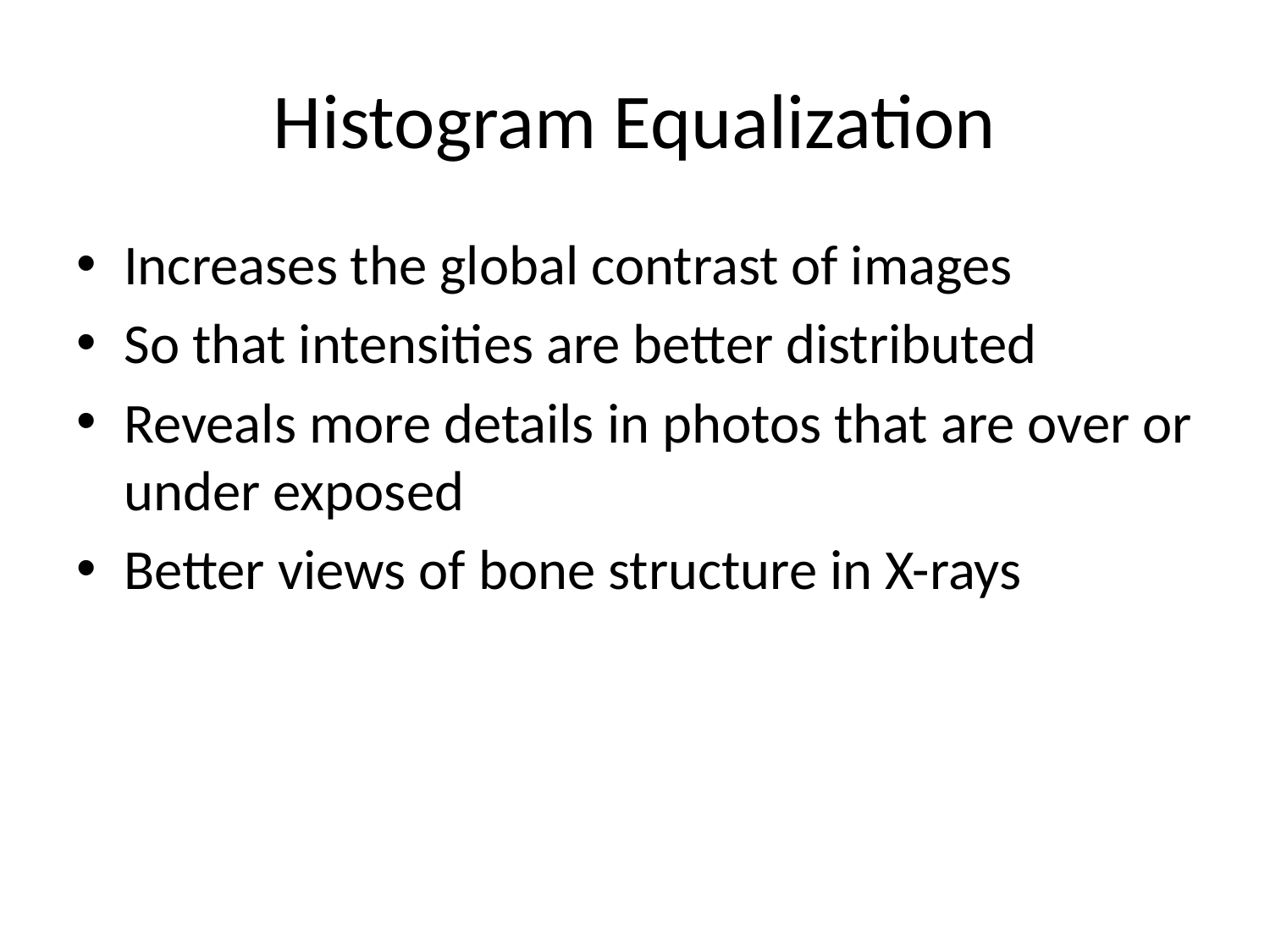

# Histogram Equalization
Increases the global contrast of images
So that intensities are better distributed
Reveals more details in photos that are over or under exposed
Better views of bone structure in X-rays